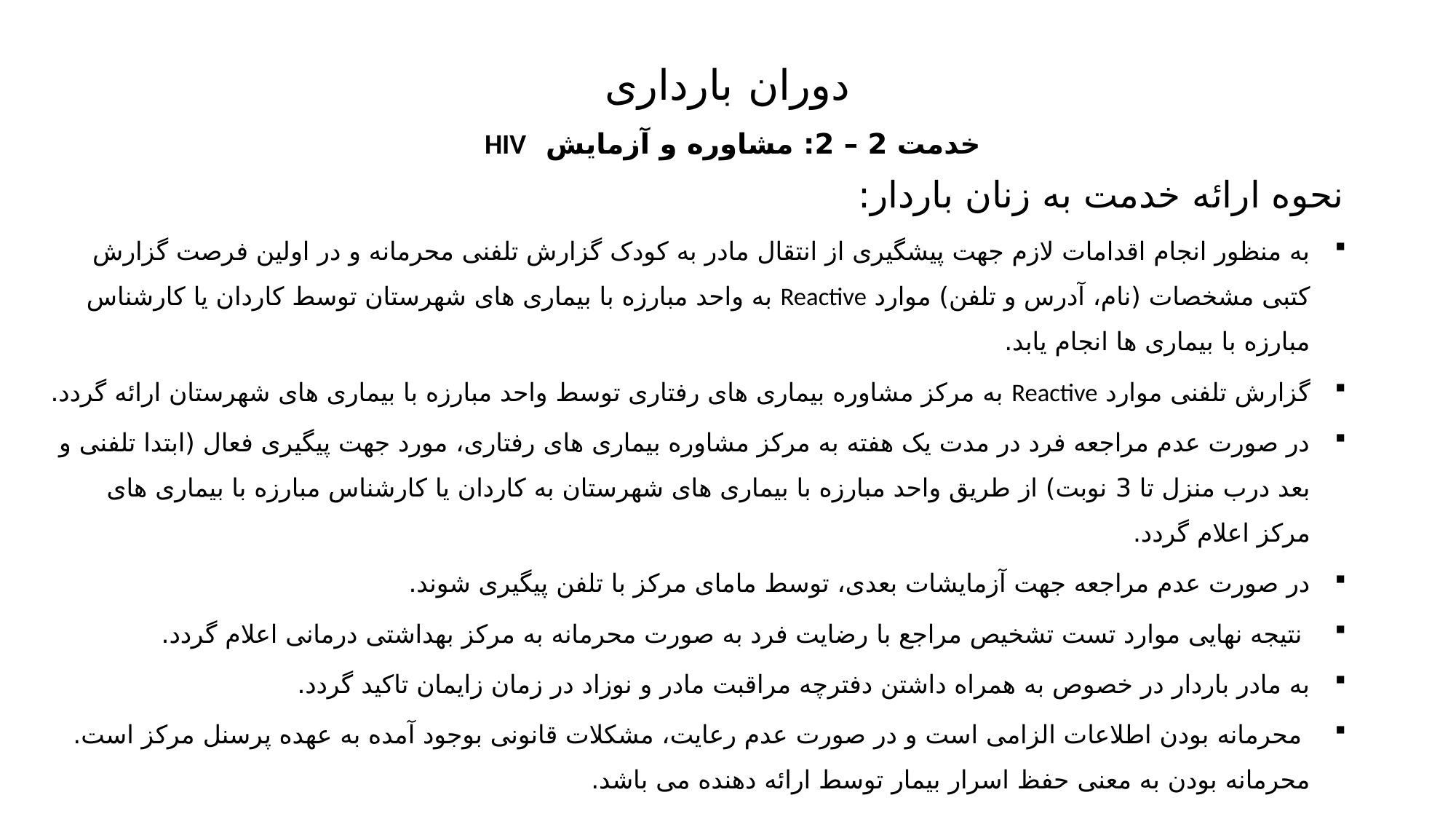

# دوران بارداری خدمت 2 – 2: مشاوره و آزمایش  HIV
نحوه ارائه خدمت به زنان باردار:
به منظور انجام اقدامات لازم جهت پیشگیری از انتقال مادر به کودک گزارش تلفنی محرمانه و در اولین فرصت گزارش کتبی مشخصات (نام، آدرس و تلفن) موارد Reactive به واحد مبارزه با بیماری های شهرستان توسط کاردان یا کارشناس مبارزه با بیماری ها انجام یابد.
گزارش تلفنی موارد Reactive به مرکز مشاوره بیماری های رفتاری توسط واحد مبارزه با بیماری های شهرستان ارائه گردد.
در صورت عدم مراجعه فرد در مدت یک هفته به مرکز مشاوره بیماری های رفتاری، مورد جهت پیگیری فعال (ابتدا تلفنی و بعد درب منزل تا 3 نوبت) از طریق واحد مبارزه با بیماری های شهرستان به کاردان یا کارشناس مبارزه با بیماری های مرکز اعلام گردد.
در صورت عدم مراجعه جهت آزمایشات بعدی، توسط مامای مرکز با تلفن پیگیری شوند.
 نتیجه نهایی موارد تست تشخیص مراجع با رضایت فرد به صورت محرمانه به مرکز بهداشتی درمانی اعلام گردد.
به مادر باردار در خصوص به همراه داشتن دفترچه مراقبت مادر و نوزاد در زمان زایمان تاکید گردد.
 محرمانه بودن اطلاعات الزامی است و در صورت عدم رعایت، مشکلات قانونی بوجود آمده به عهده پرسنل مرکز است. محرمانه بودن به معنی حفظ اسرار بیمار توسط ارائه دهنده می باشد.